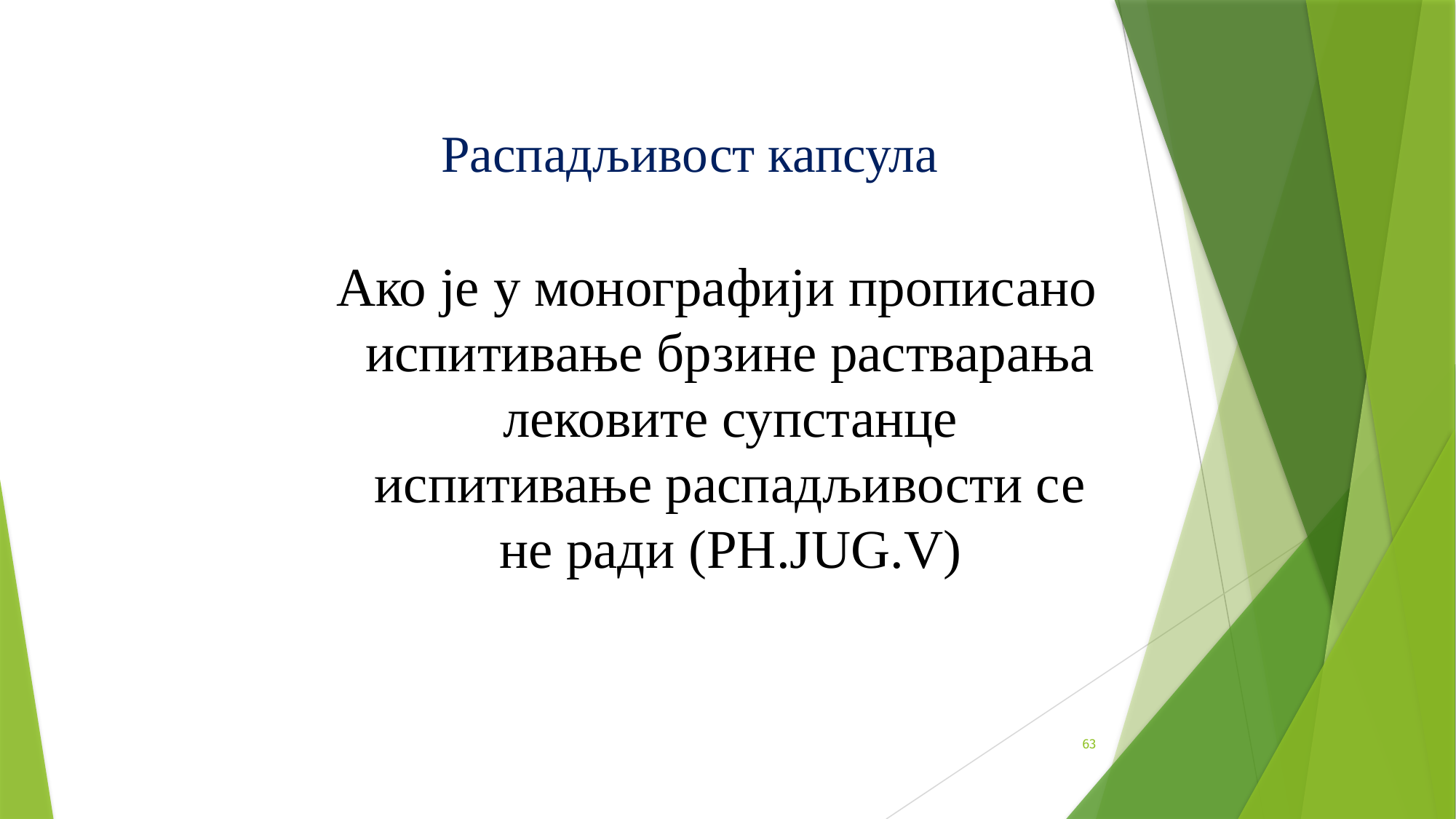

# Распадљивост капсула
Ако је у монографији прописано испитивање брзине растварања лековите супстанце испитивање распадљивости се не ради (PH.JUG.V)
63